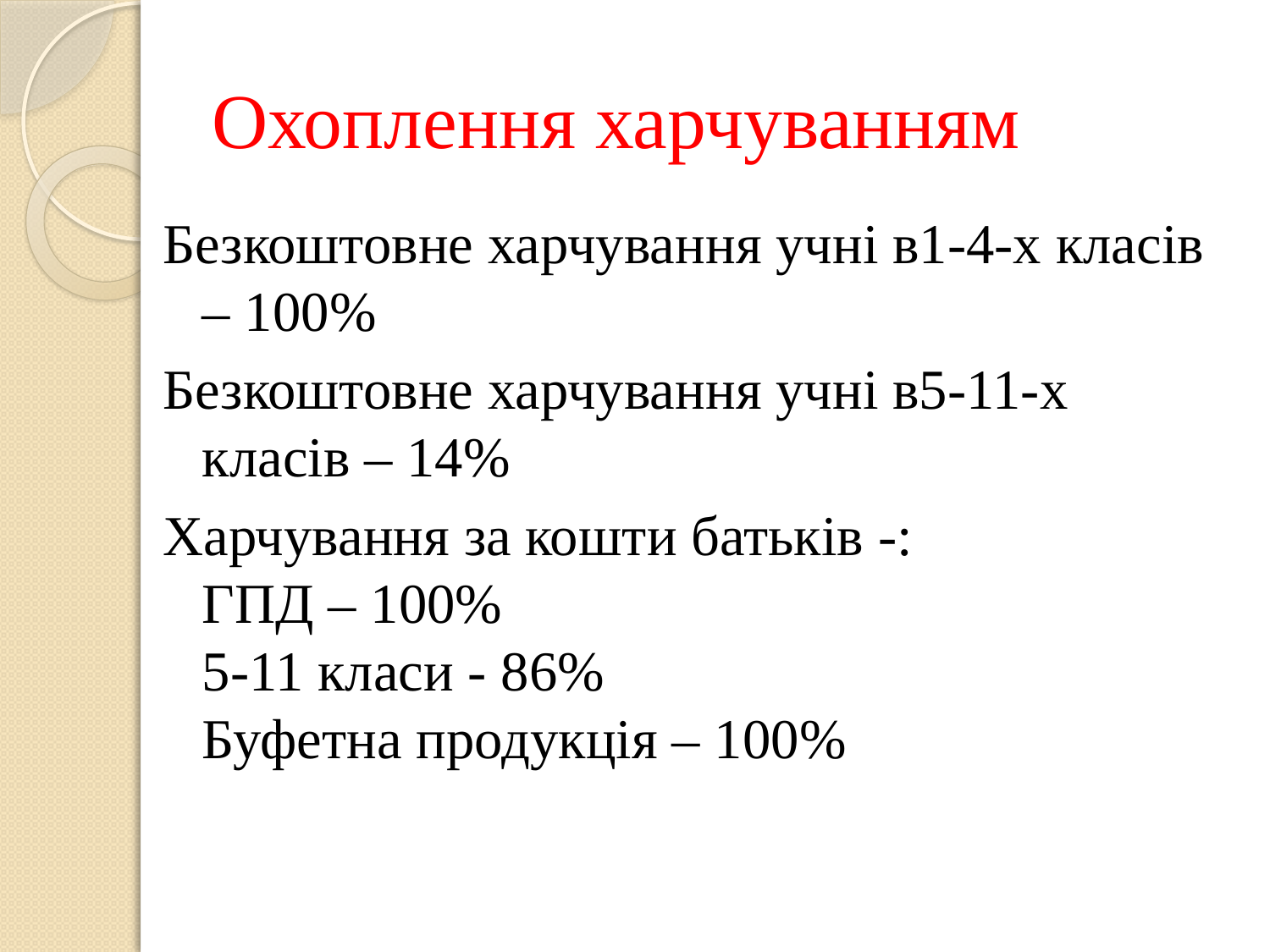

# Охоплення харчуванням
Безкоштовне харчування учні в1-4-х класів – 100%
Безкоштовне харчування учні в5-11-х класів – 14%
Харчування за кошти батьків -:
ГПД – 100%
5-11 класи - 86%
Буфетна продукція – 100%